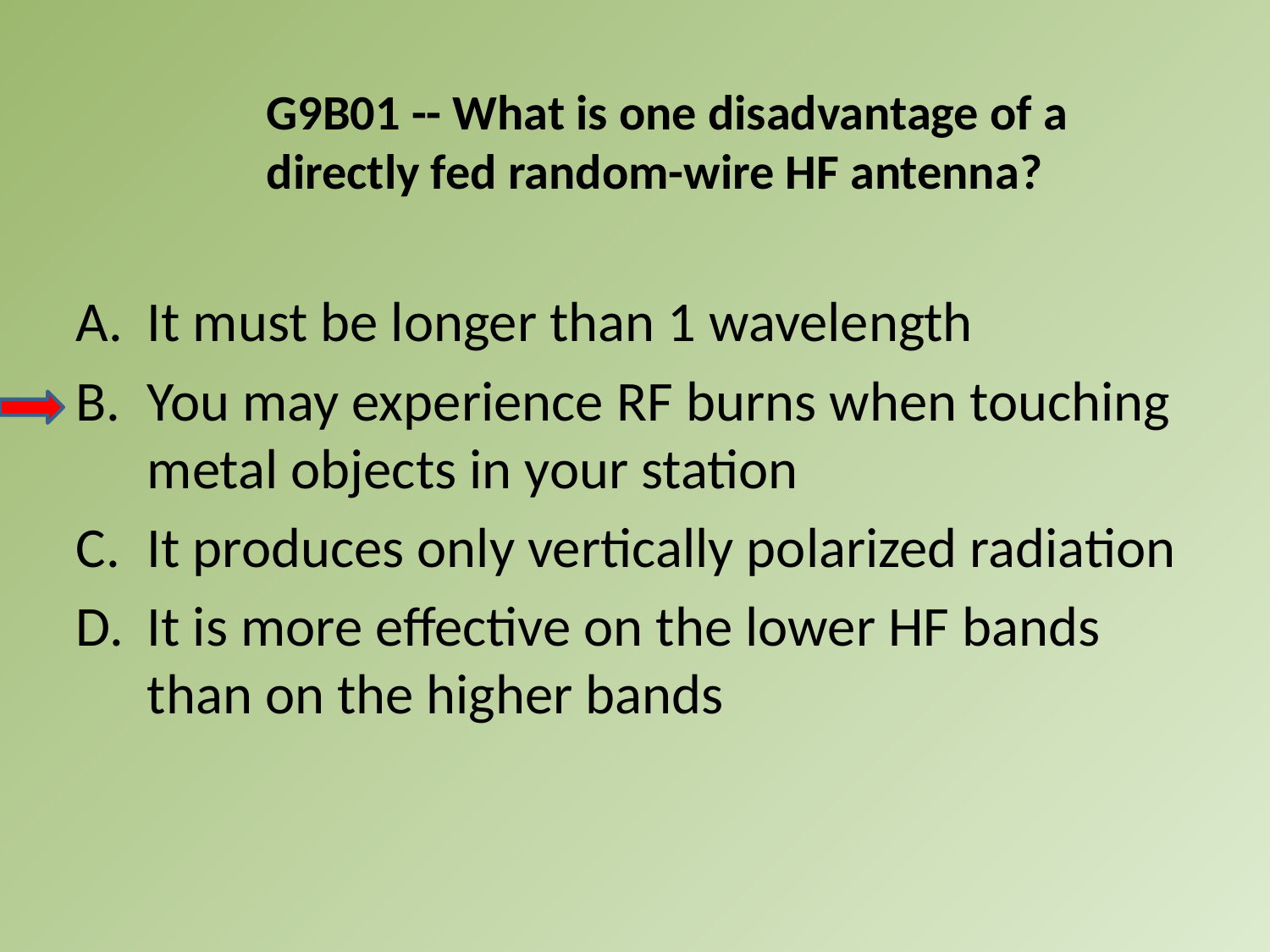

G9B01 -- What is one disadvantage of a directly fed random-wire HF antenna?
A.	It must be longer than 1 wavelength
B.	You may experience RF burns when touching metal objects in your station
C.	It produces only vertically polarized radiation
D.	It is more effective on the lower HF bands than on the higher bands